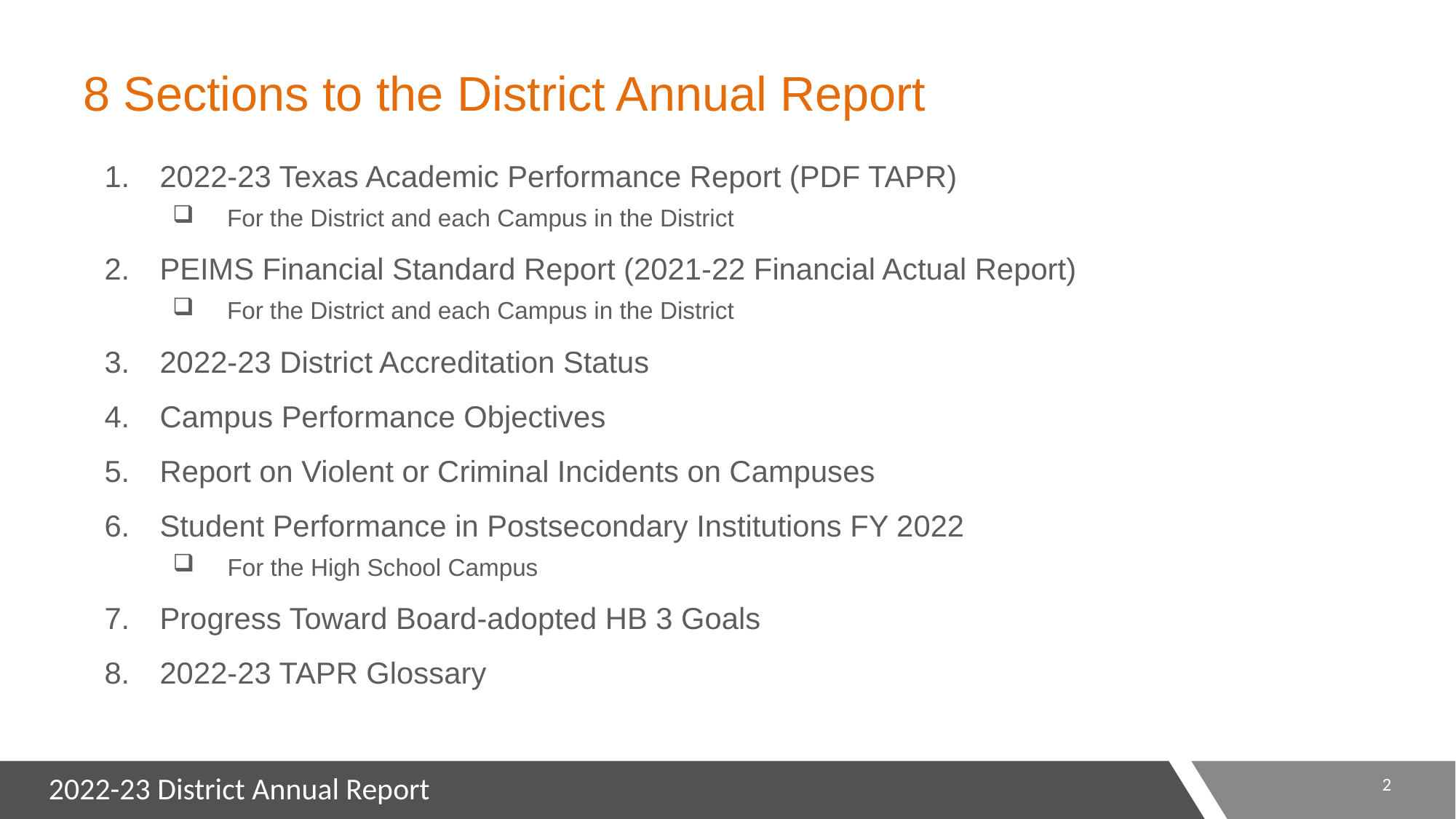

# 8 Sections to the District Annual Report
2022-23 Texas Academic Performance Report (PDF TAPR)
For the District and each Campus in the District
PEIMS Financial Standard Report (2021-22 Financial Actual Report)
For the District and each Campus in the District
2022-23 District Accreditation Status
Campus Performance Objectives
Report on Violent or Criminal Incidents on Campuses
Student Performance in Postsecondary Institutions FY 2022
For the High School Campus
Progress Toward Board-adopted HB 3 Goals
2022-23 TAPR Glossary

2